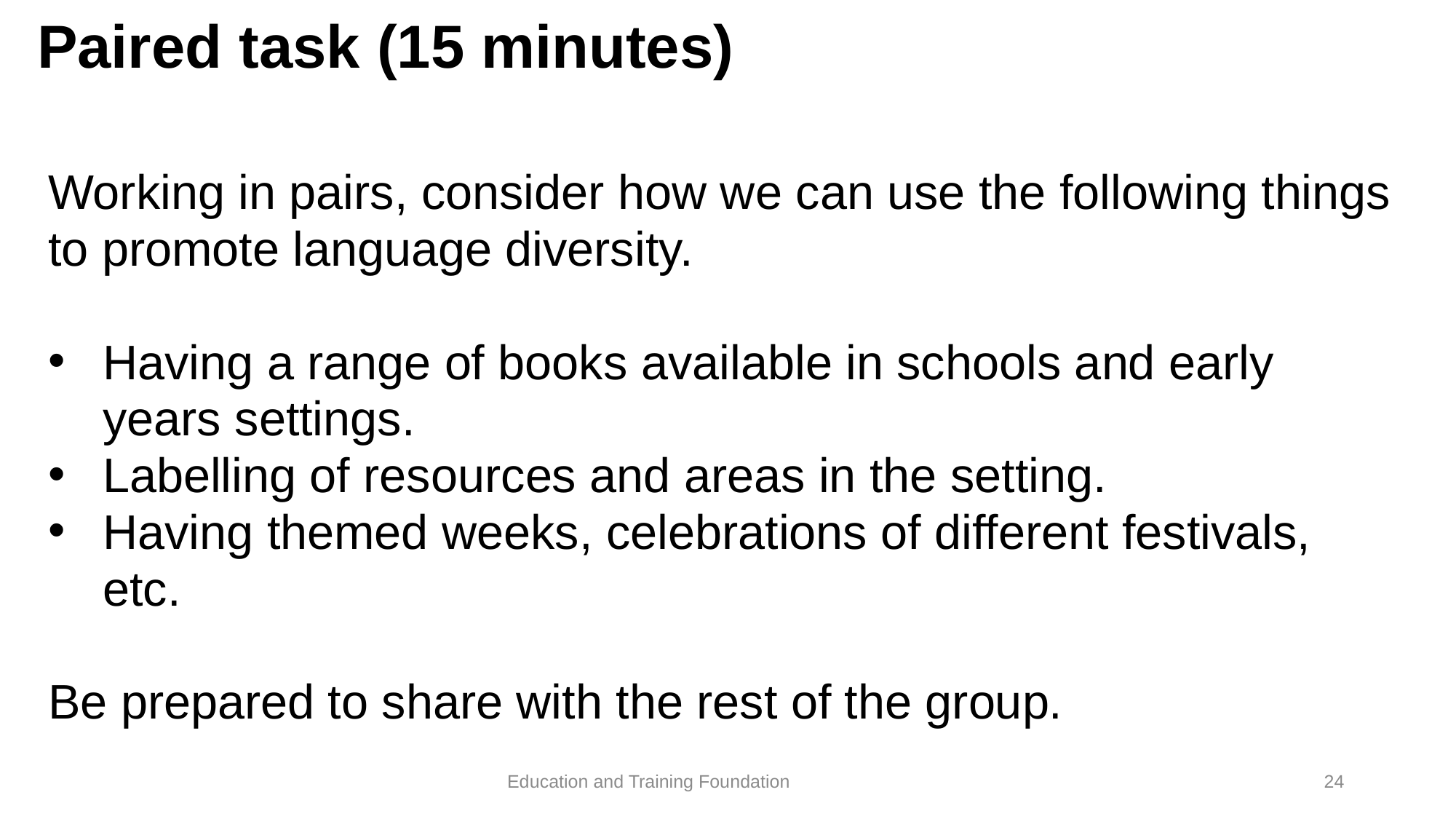

# Paired task (15 minutes)
Working in pairs, consider how we can use the following things to promote language diversity.

Having a range of books available in schools and early years settings.
Labelling of resources and areas in the setting.
Having themed weeks, celebrations of different festivals, etc.

Be prepared to share with the rest of the group.
24
Education and Training Foundation